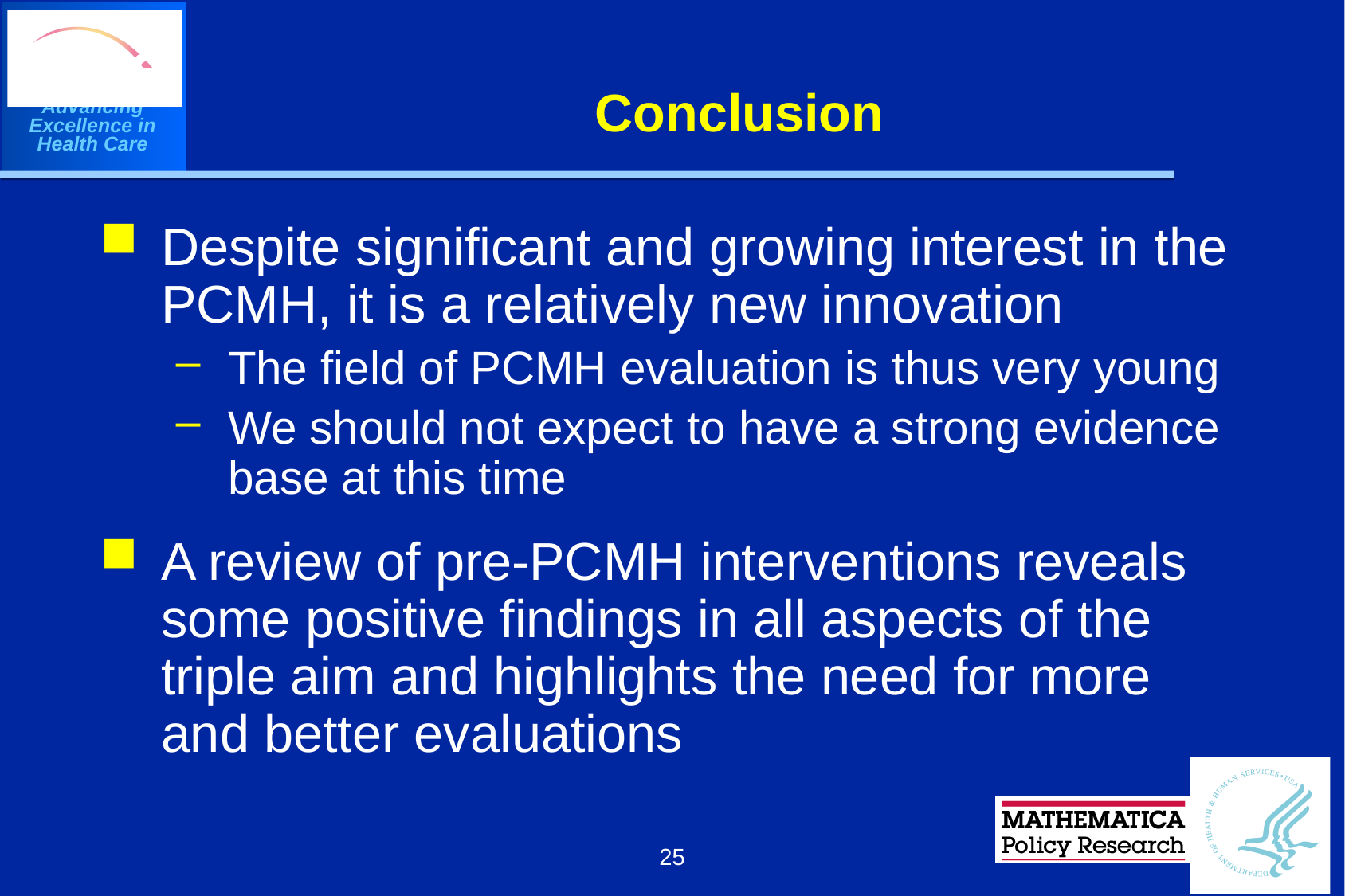

# Conclusion
Despite significant and growing interest in the PCMH, it is a relatively new innovation
The field of PCMH evaluation is thus very young
We should not expect to have a strong evidence base at this time
A review of pre-PCMH interventions reveals some positive findings in all aspects of the triple aim and highlights the need for more and better evaluations

25